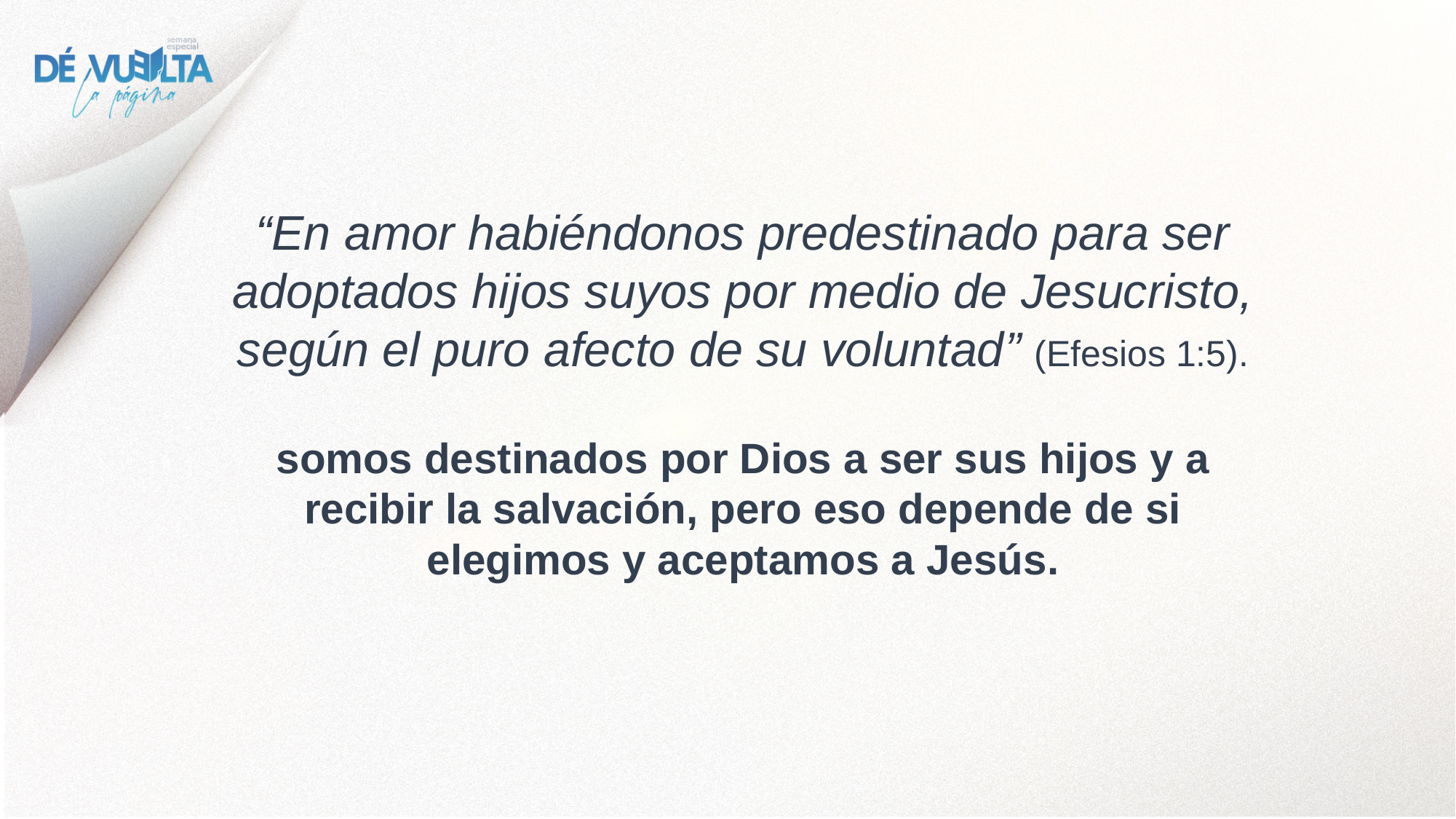

“En amor habiéndonos predestinado para ser adoptados hijos suyos por medio de Jesucristo, según el puro afecto de su voluntad” (Efesios 1:5).
somos destinados por Dios a ser sus hijos y a recibir la salvación, pero eso depende de si elegimos y aceptamos a Jesús.